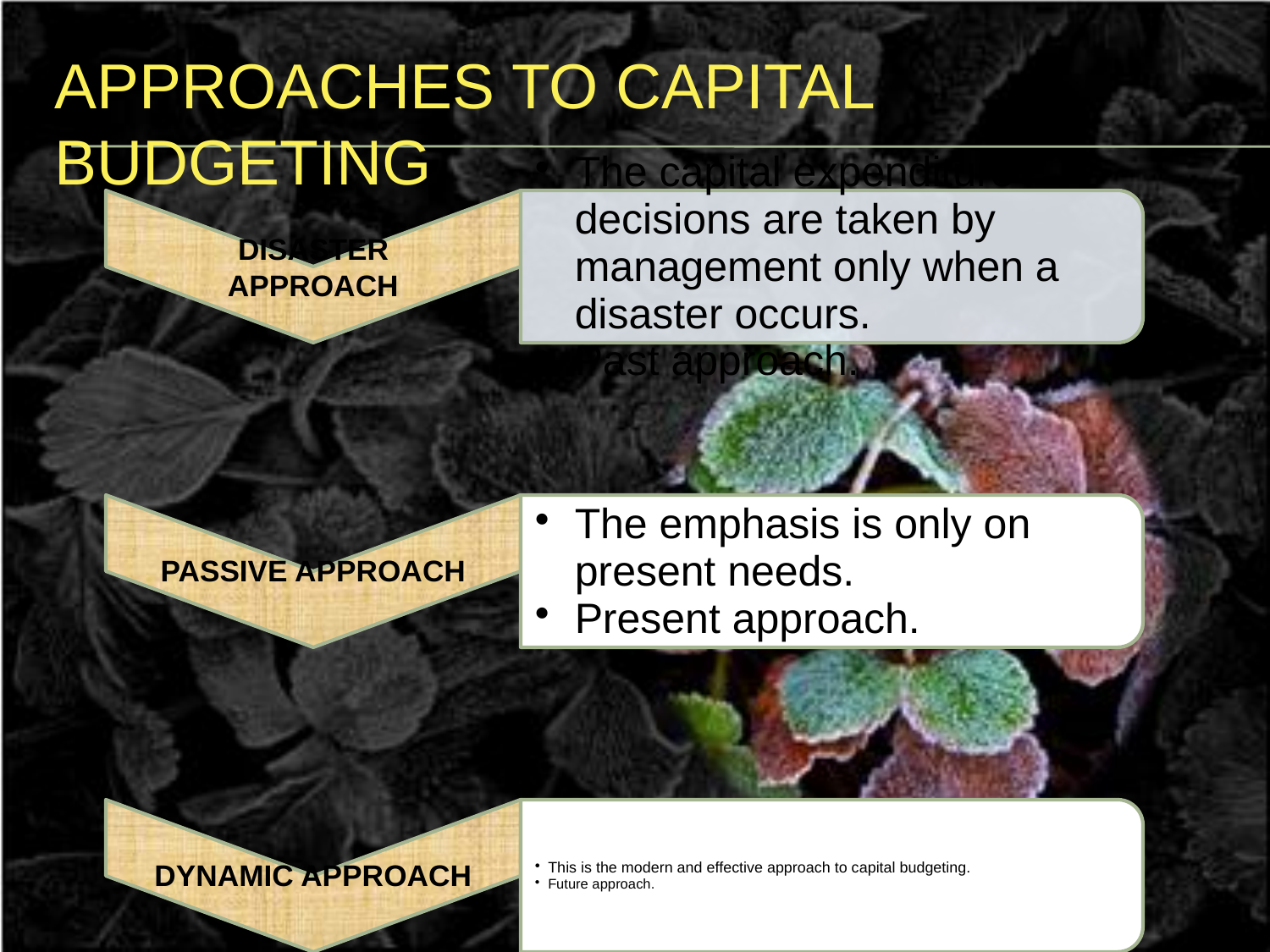

# APPROACHES TO Capital  Budgeting
DISASTER
APPROACH
Past approach.
PASSIVE APPROACH
The emphasis is only on present needs.
Present approach.
DYNAMIC APPROACH
This is the modern and effective approach to capital budgeting.
Future approach.